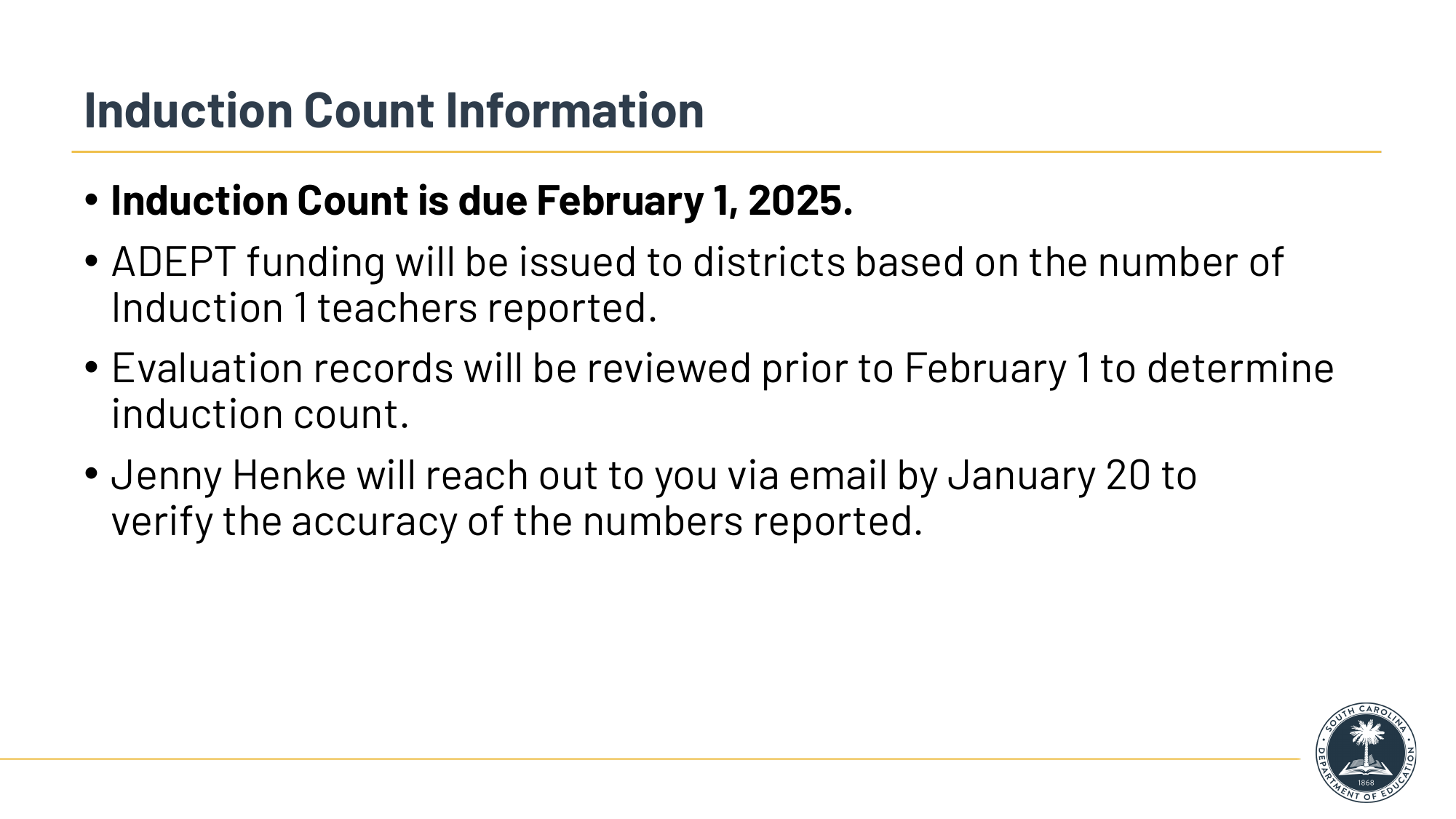

# Induction Count Information
Induction Count is due February 1, 2025.
ADEPT funding will be issued to districts based on the number of Induction 1 teachers reported.
Evaluation records will be reviewed prior to February 1 to determine induction count.
Jenny Henke will reach out to you via email by January 20 to verify the accuracy of the numbers reported.